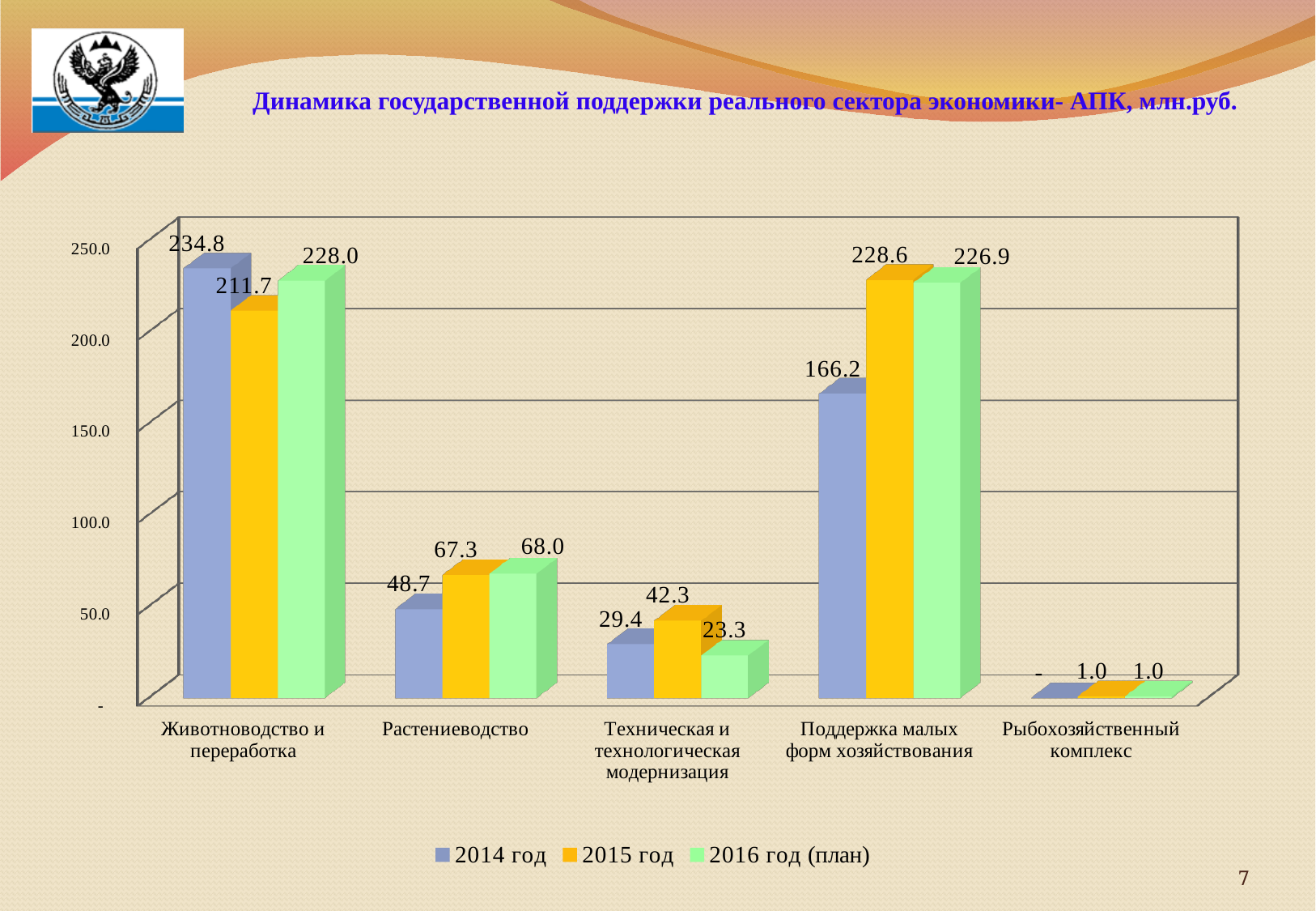

# Динамика государственной поддержки реального сектора экономики- АПК, млн.руб.

[unsupported chart]

7